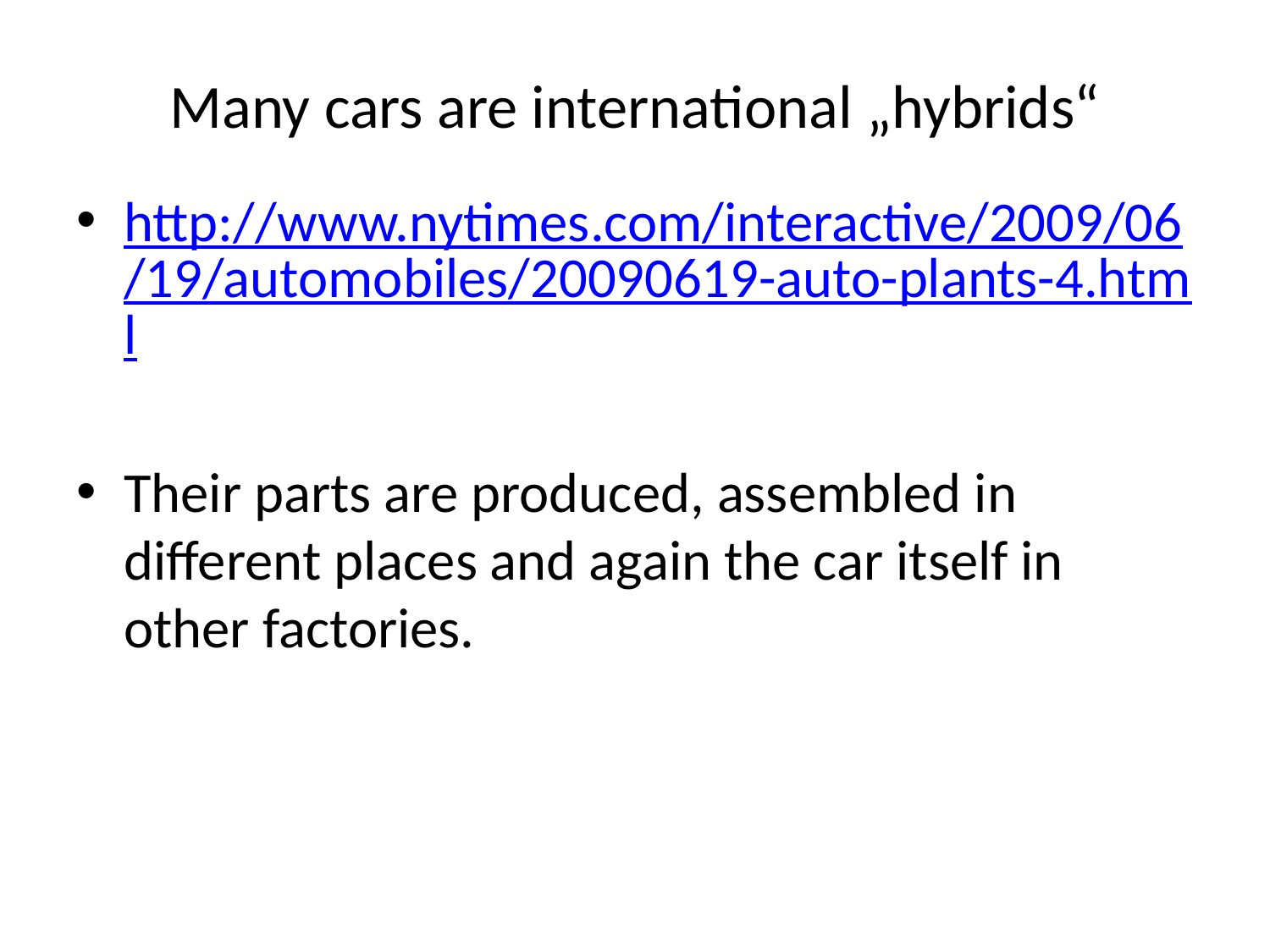

# Many cars are international „hybrids“
http://www.nytimes.com/interactive/2009/06/19/automobiles/20090619-auto-plants-4.html

Their parts are produced, assembled in different places and again the car itself in other factories.